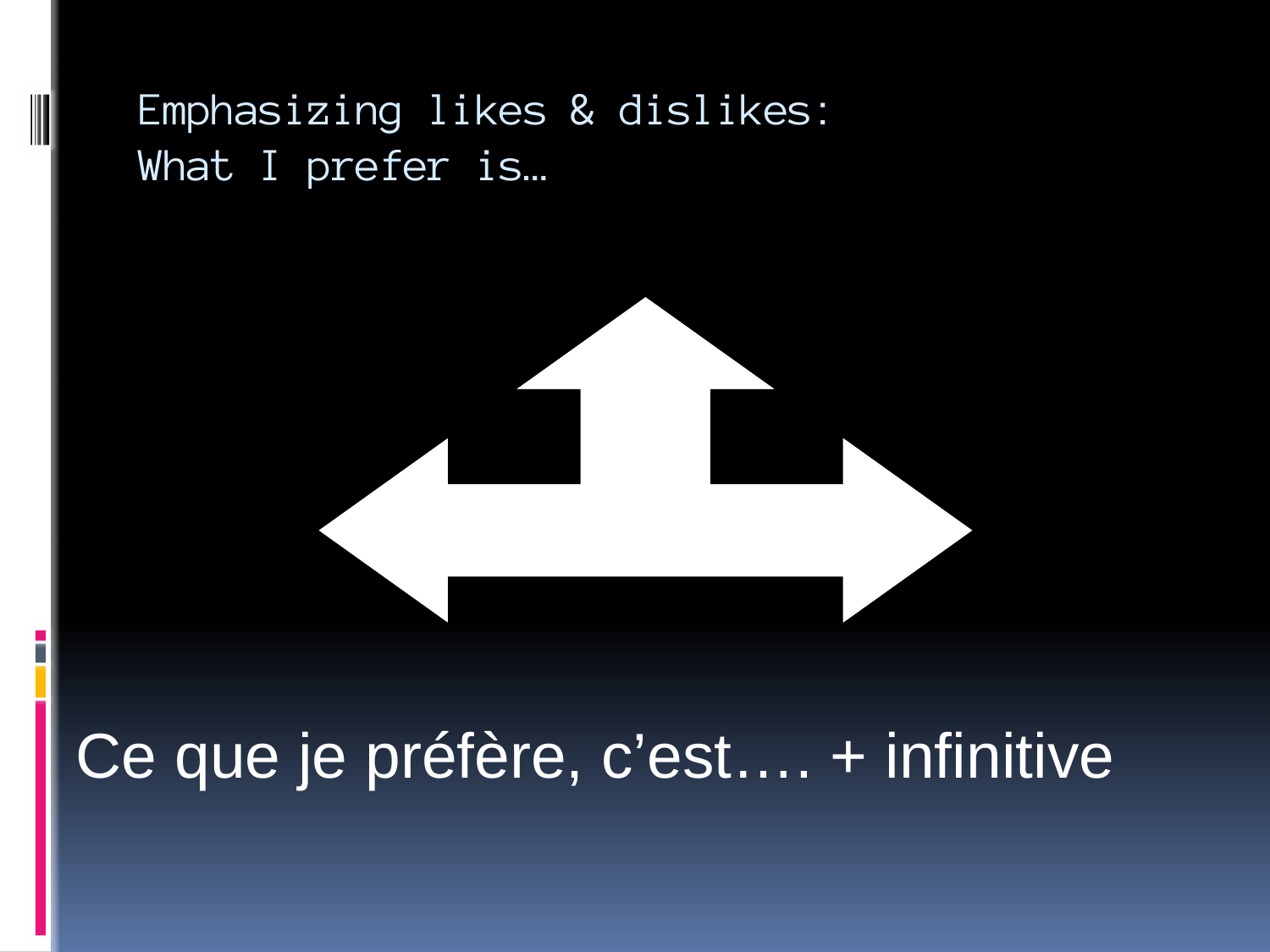

# Emphasizing likes & dislikes: What I prefer is…

Ce que je préfère, c’est…. + infinitive